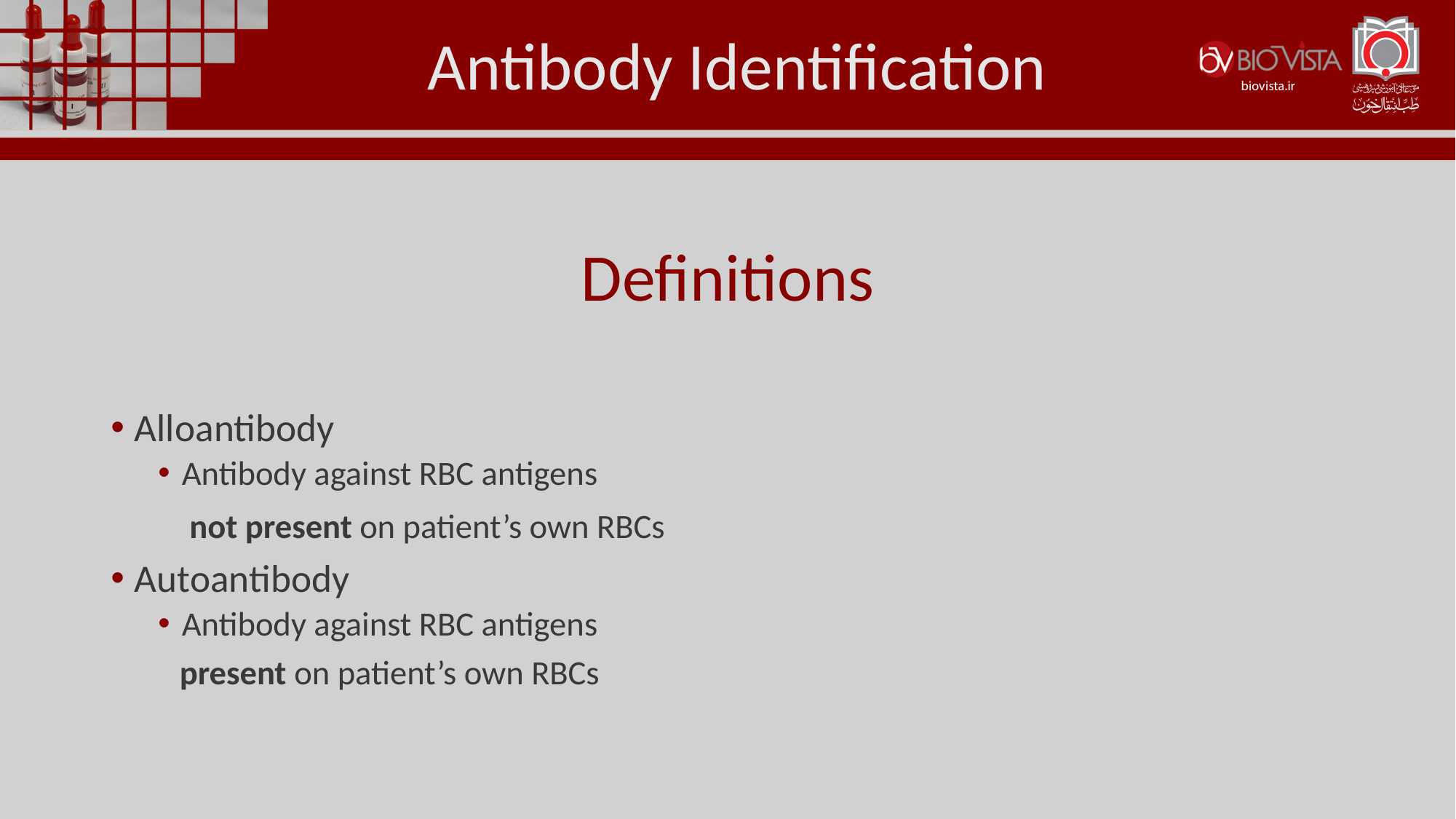

Antibody Identification
Definitions
Alloantibody
Antibody against RBC antigens
         not present on patient’s own RBCs
Autoantibody
Antibody against RBC antigens
         present on patient’s own RBCs